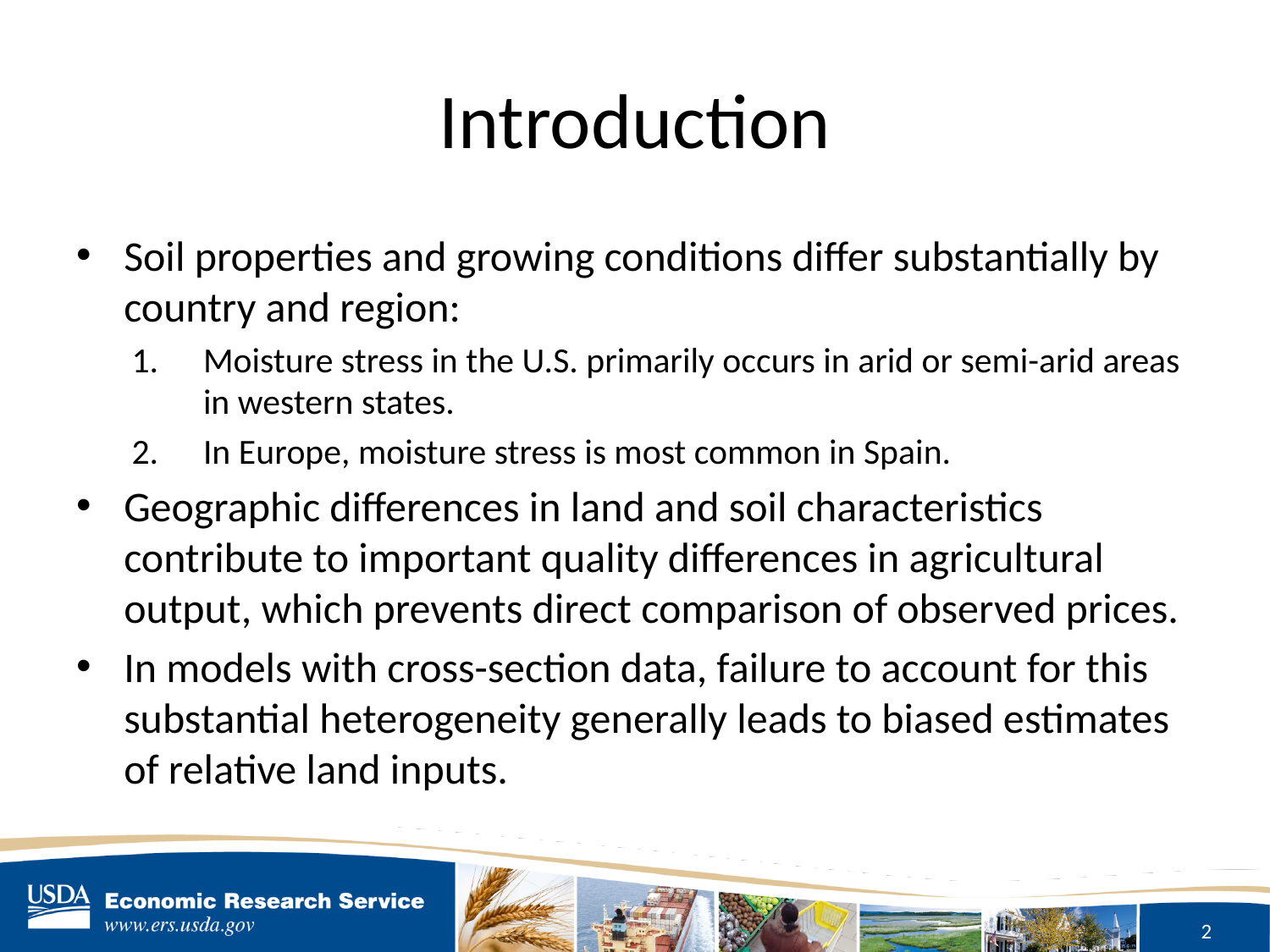

# Introduction
Soil properties and growing conditions differ substantially by country and region:
Moisture stress in the U.S. primarily occurs in arid or semi-arid areas in western states.
In Europe, moisture stress is most common in Spain.
Geographic differences in land and soil characteristics contribute to important quality differences in agricultural output, which prevents direct comparison of observed prices.
In models with cross-section data, failure to account for this substantial heterogeneity generally leads to biased estimates of relative land inputs.